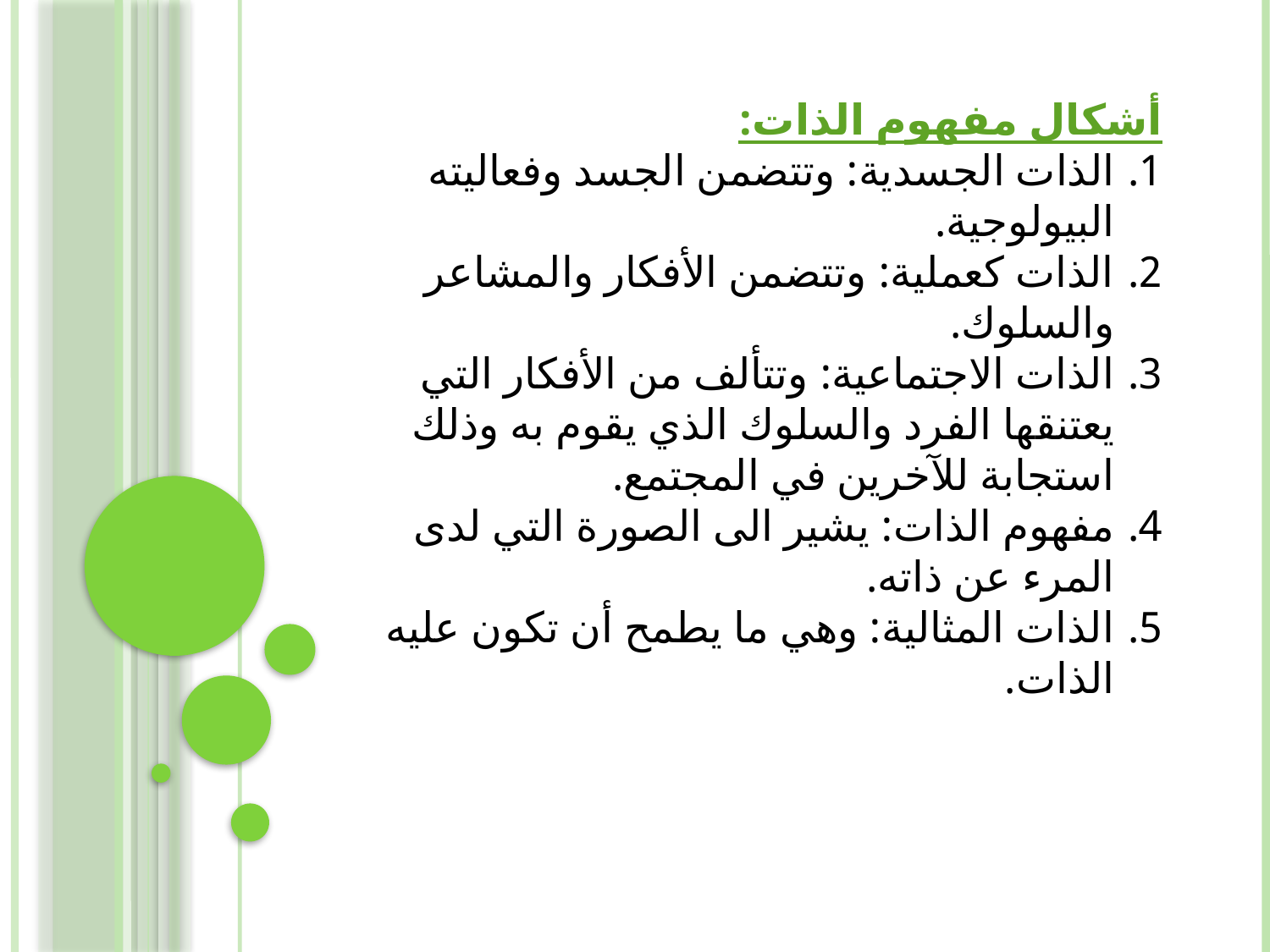

أشكال مفهوم الذات:
الذات الجسدية: وتتضمن الجسد وفعاليته البيولوجية.
الذات كعملية: وتتضمن الأفكار والمشاعر والسلوك.
الذات الاجتماعية: وتتألف من الأفكار التي يعتنقها الفرد والسلوك الذي يقوم به وذلك استجابة للآخرين في المجتمع.
مفهوم الذات: يشير الى الصورة التي لدى المرء عن ذاته.
الذات المثالية: وهي ما يطمح أن تكون عليه الذات.